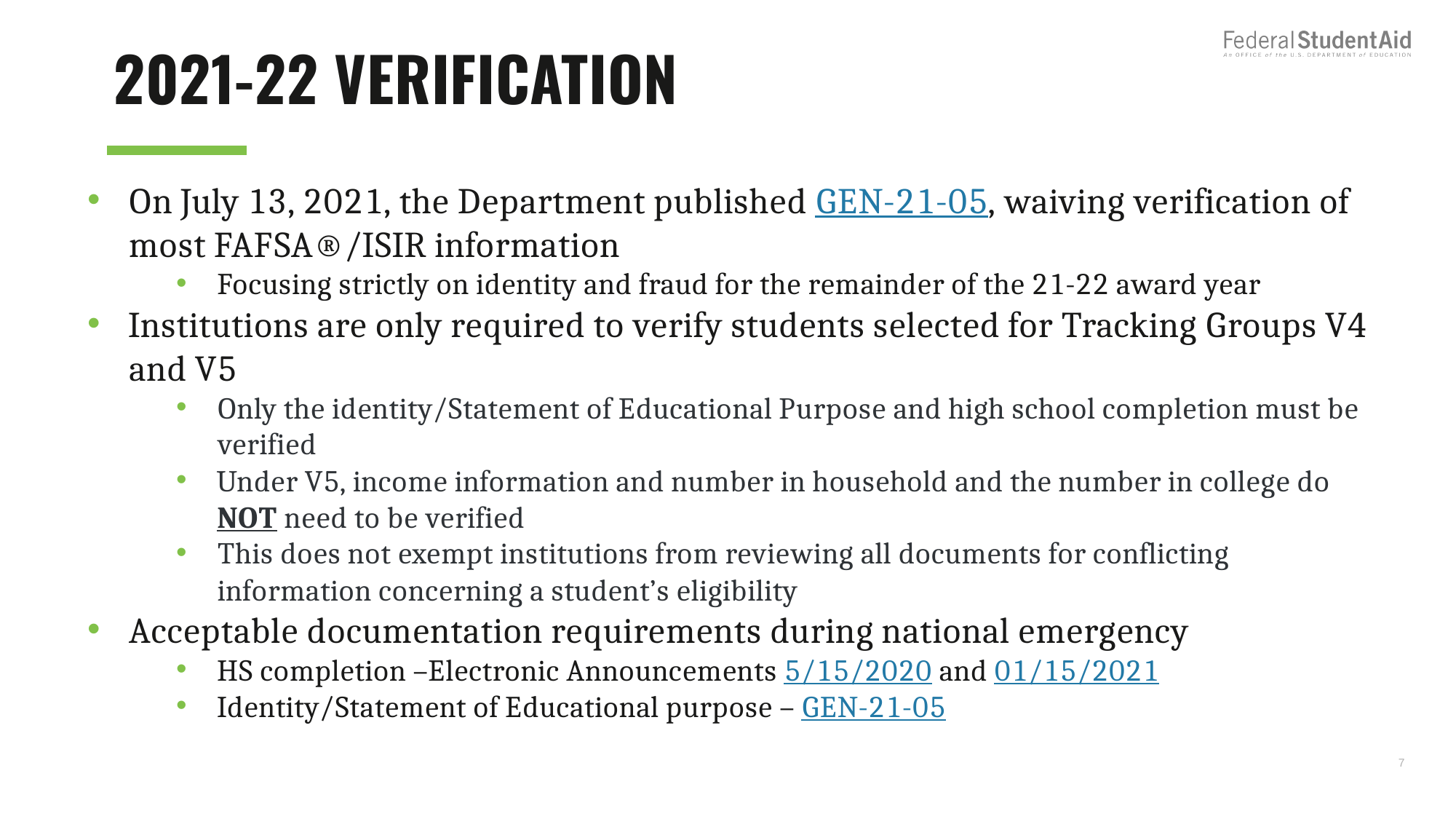

# 2021-22 verification
On July 13, 2021, the Department published GEN-21-05, waiving verification of most FAFSA®/ISIR information
Focusing strictly on identity and fraud for the remainder of the 21-22 award year
Institutions are only required to verify students selected for Tracking Groups V4 and V5
Only the identity/Statement of Educational Purpose and high school completion must be verified
Under V5, income information and number in household and the number in college do NOT need to be verified
This does not exempt institutions from reviewing all documents for conflicting information concerning a student’s eligibility
Acceptable documentation requirements during national emergency
HS completion –Electronic Announcements 5/15/2020 and 01/15/2021
Identity/Statement of Educational purpose – GEN-21-05
7